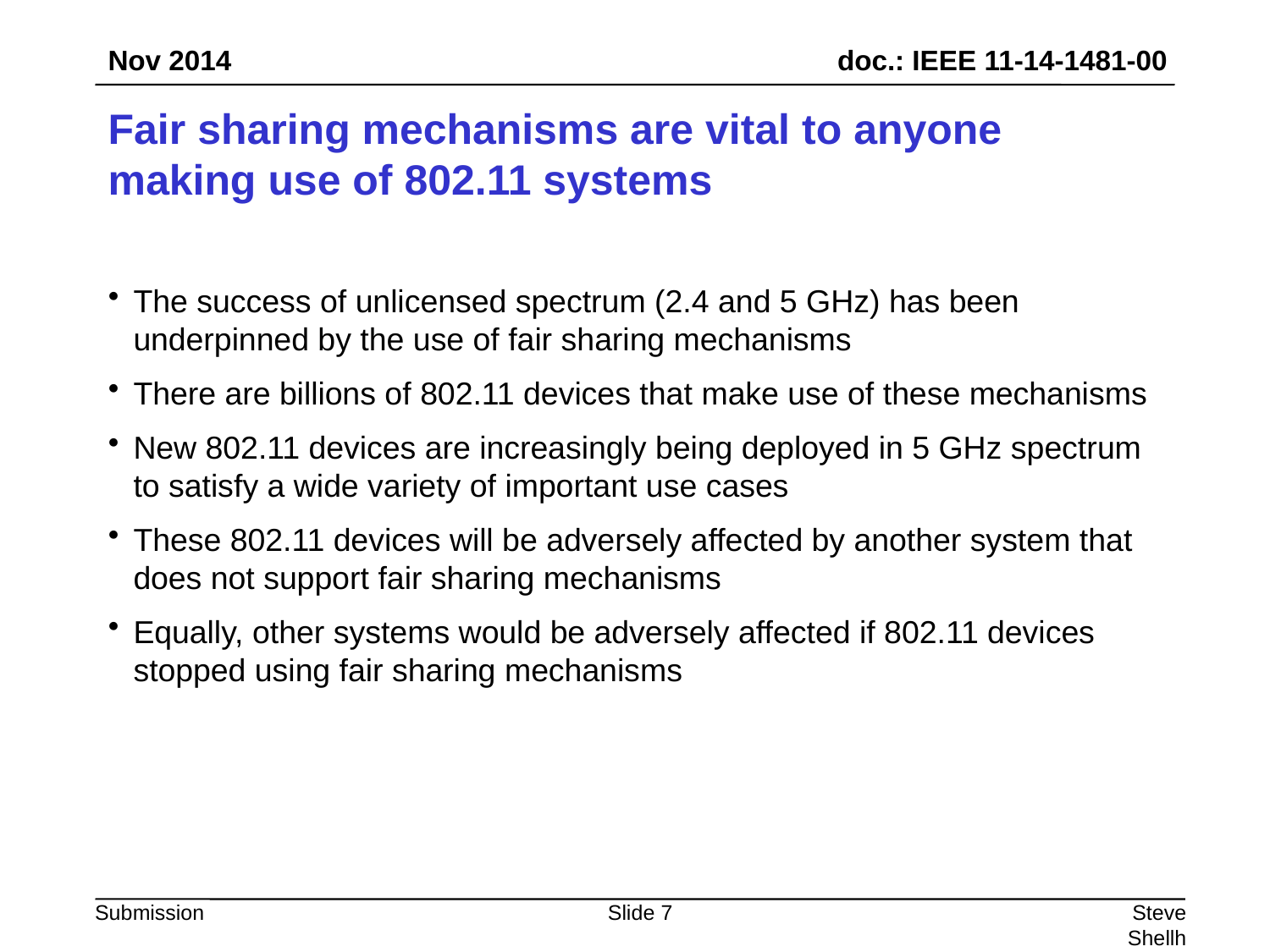

Nov 2014
# Fair sharing mechanisms are vital to anyone making use of 802.11 systems
The success of unlicensed spectrum (2.4 and 5 GHz) has been underpinned by the use of fair sharing mechanisms
There are billions of 802.11 devices that make use of these mechanisms
New 802.11 devices are increasingly being deployed in 5 GHz spectrum to satisfy a wide variety of important use cases
These 802.11 devices will be adversely affected by another system that does not support fair sharing mechanisms
Equally, other systems would be adversely affected if 802.11 devices stopped using fair sharing mechanisms
Slide 7
Steve Shellhammer, Qualcomm